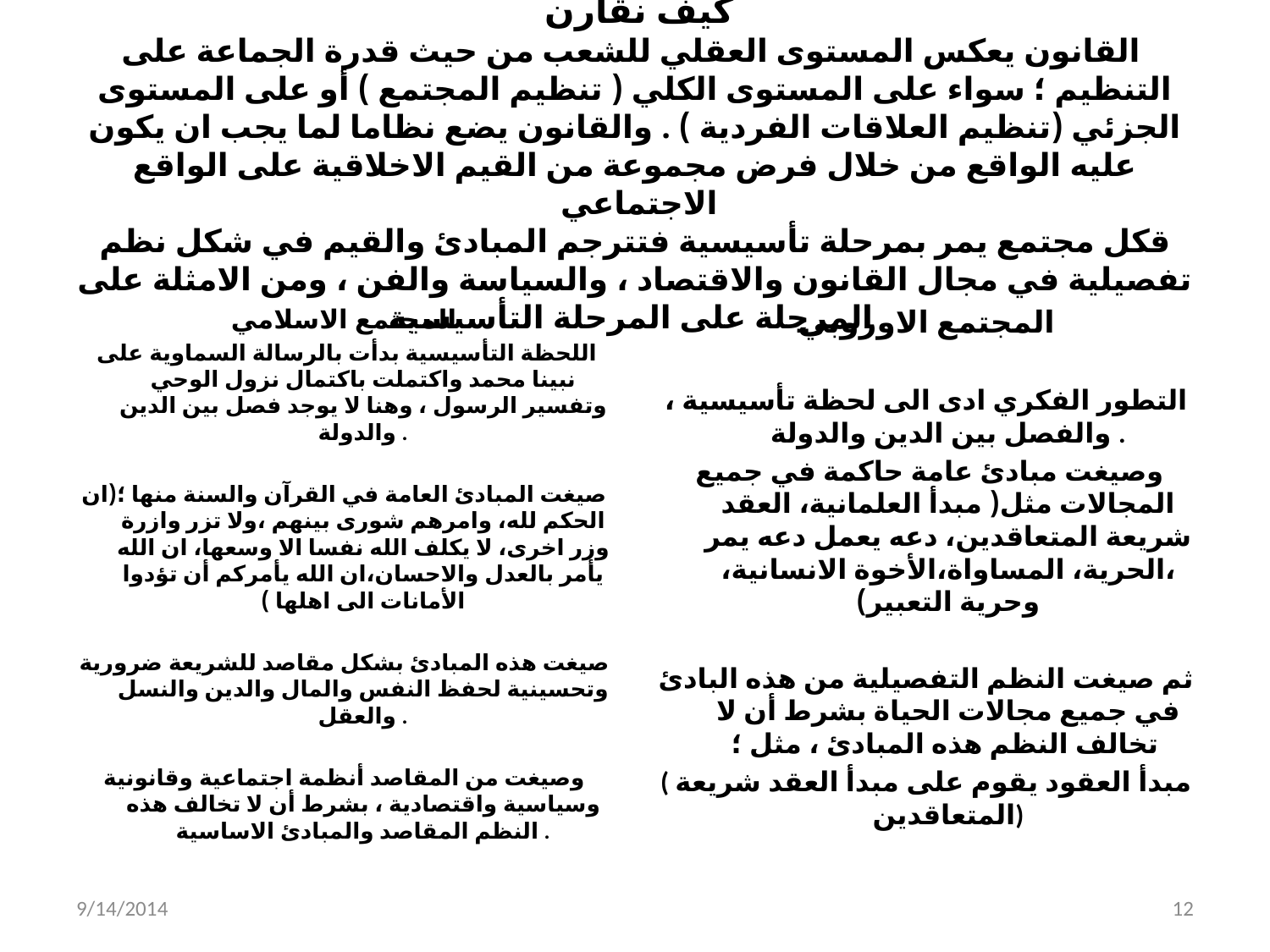

# كيف نقارن القانون يعكس المستوى العقلي للشعب من حيث قدرة الجماعة على التنظيم ؛ سواء على المستوى الكلي ( تنظيم المجتمع ) أو على المستوى الجزئي (تنظيم العلاقات الفردية ) . والقانون يضع نظاما لما يجب ان يكون عليه الواقع من خلال فرض مجموعة من القيم الاخلاقية على الواقع الاجتماعي قكل مجتمع يمر بمرحلة تأسيسية فتترجم المبادئ والقيم في شكل نظم تفصيلية في مجال القانون والاقتصاد ، والسياسة والفن ، ومن الامثلة على المرحلة على المرحلة التأسيسية
المجتمع الاسلامي
 اللحظة التأسيسية بدأت بالرسالة السماوية على نبينا محمد واكتملت باكتمال نزول الوحي وتفسير الرسول ، وهنا لا يوجد فصل بين الدين والدولة .

صيغت المبادئ العامة في القرآن والسنة منها ؛(ان الحكم لله، وامرهم شورى بينهم ،ولا تزر وازرة وزر اخرى، لا يكلف الله نفسا الا وسعها، ان الله يأمر بالعدل والاحسان،ان الله يأمركم أن تؤدوا الأمانات الى اهلها )

صيغت هذه المبادئ بشكل مقاصد للشريعة ضرورية وتحسينية لحفظ النفس والمال والدين والنسل والعقل .

وصيغت من المقاصد أنظمة اجتماعية وقانونية وسياسية واقتصادية ، بشرط أن لا تخالف هذه النظم المقاصد والمبادئ الاساسية .
المجتمع الاوروبي

التطور الفكري ادى الى لحظة تأسيسية ، والفصل بين الدين والدولة .
 وصيغت مبادئ عامة حاكمة في جميع المجالات مثل( مبدأ العلمانية، العقد شريعة المتعاقدين، دعه يعمل دعه يمر ،الحرية، المساواة،الأخوة الانسانية، وحرية التعبير)

ثم صيغت النظم التفصيلية من هذه البادئ في جميع مجالات الحياة بشرط أن لا تخالف النظم هذه المبادئ ، مثل ؛
( مبدأ العقود يقوم على مبدأ العقد شريعة المتعاقدين)
9/14/2014
12